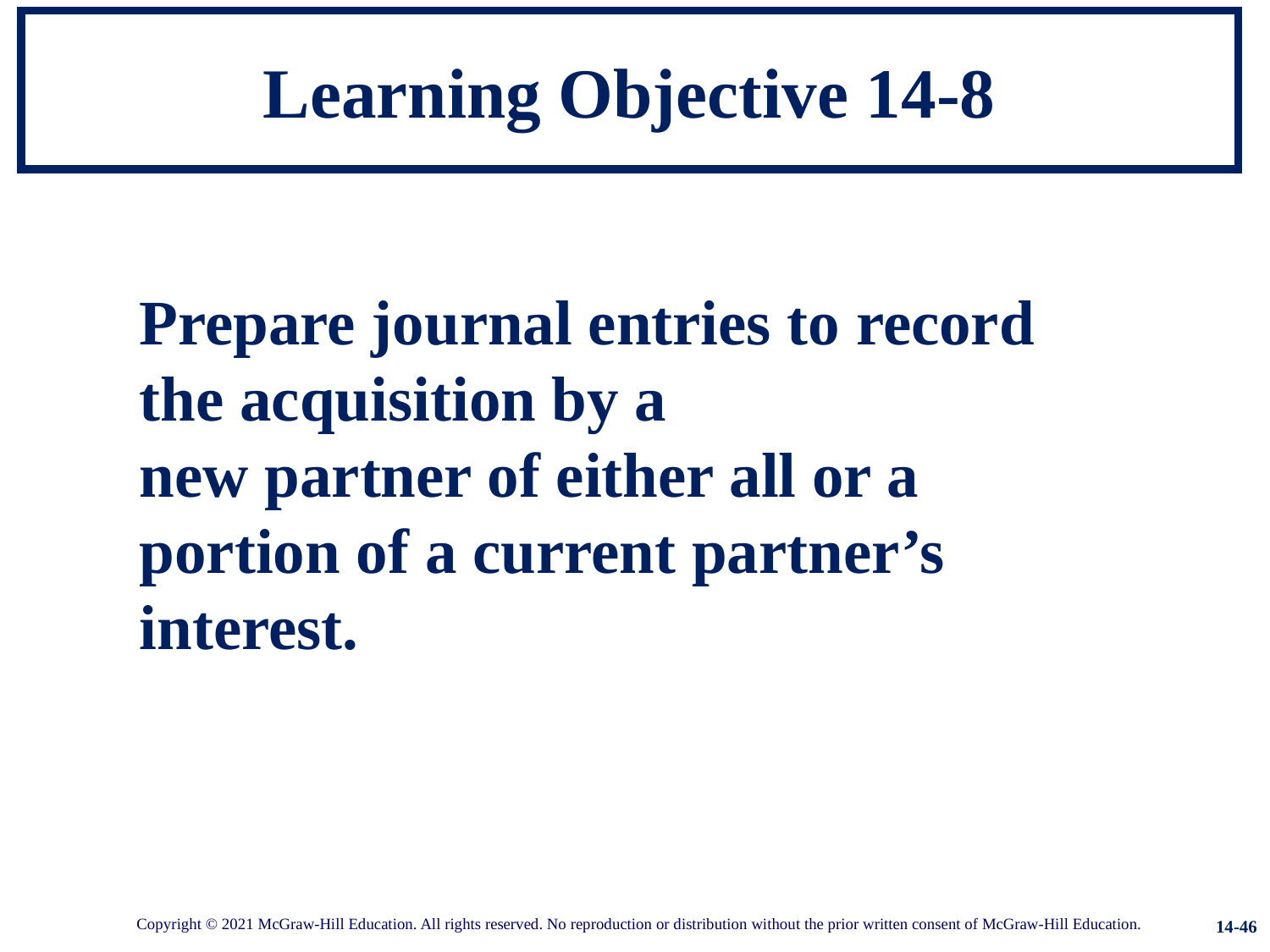

# Learning Objective 14-8

Prepare journal entries to record the acquisition by a
new partner of either all or a
portion of a current partner’s
interest.
14-46
Copyright © 2021 McGraw-Hill Education. All rights reserved. No reproduction or distribution without the prior written consent of McGraw-Hill Education.